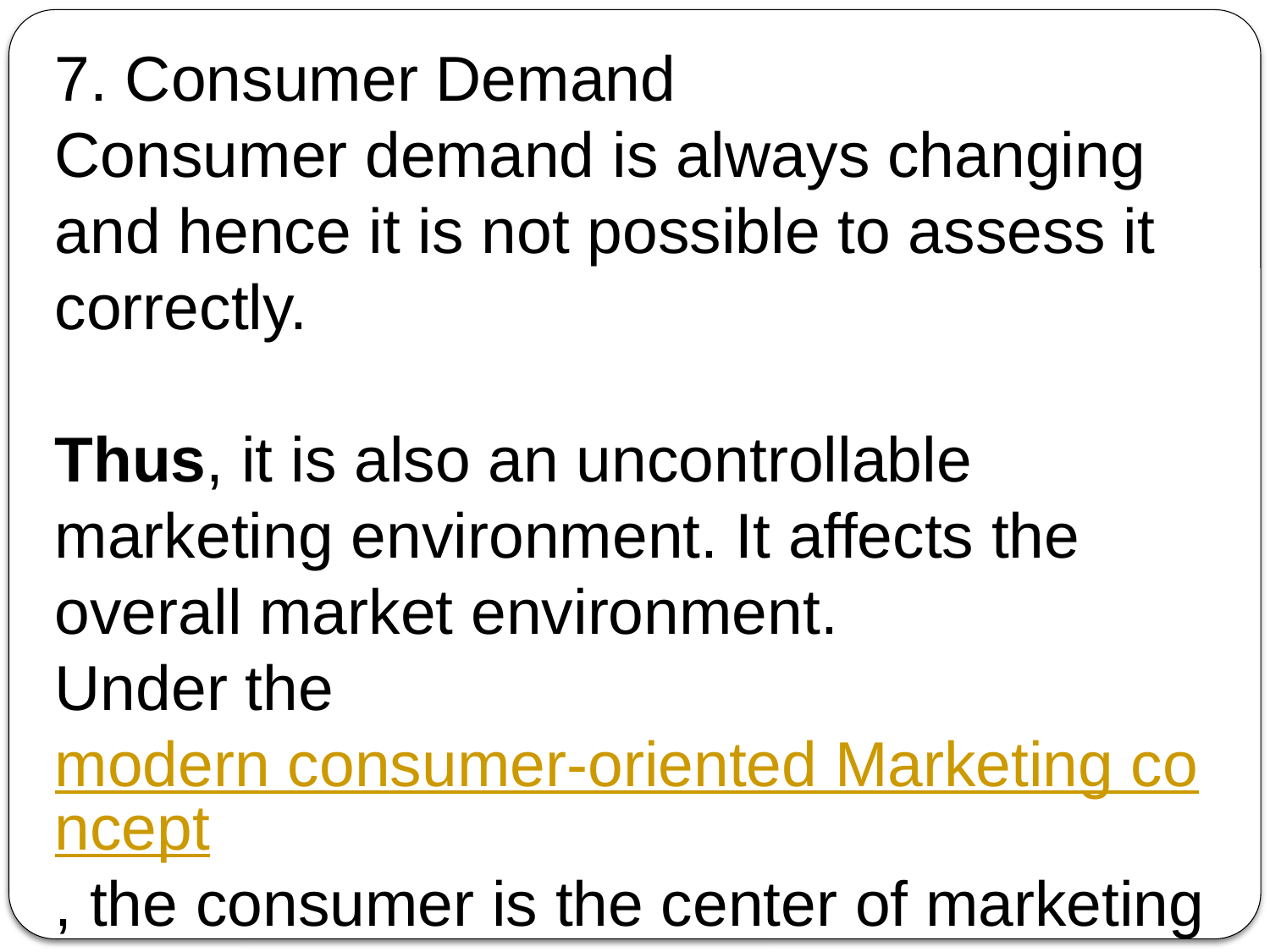

7. Consumer Demand
Consumer demand is always changing and hence it is not possible to assess it correctly.

Thus, it is also an uncontrollable marketing environment. It affects the overall market environment.
Under the modern consumer-oriented Marketing concept, the consumer is the center of marketing activities.